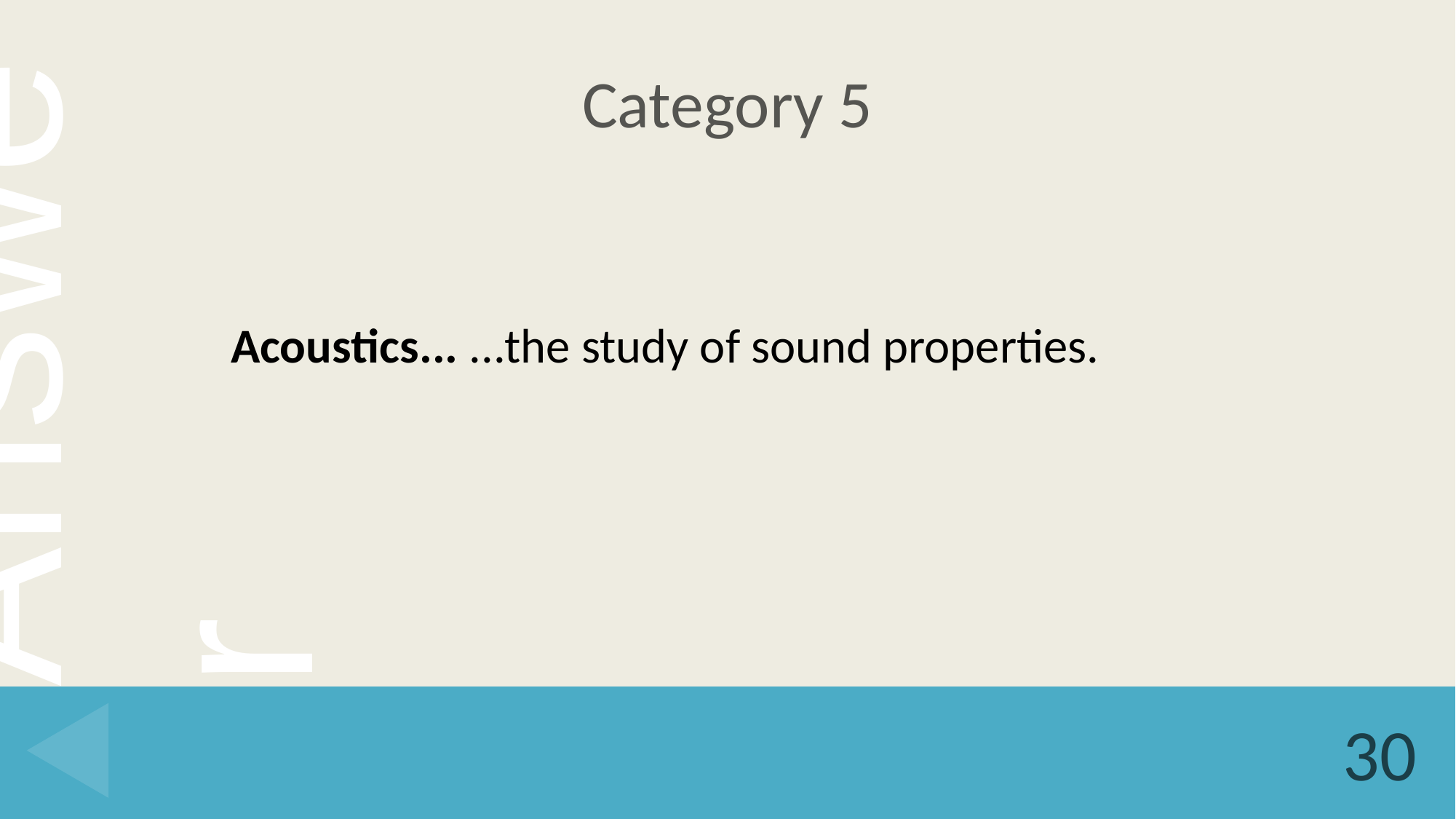

# Category 5
Acoustics... ...the study of sound properties.
30